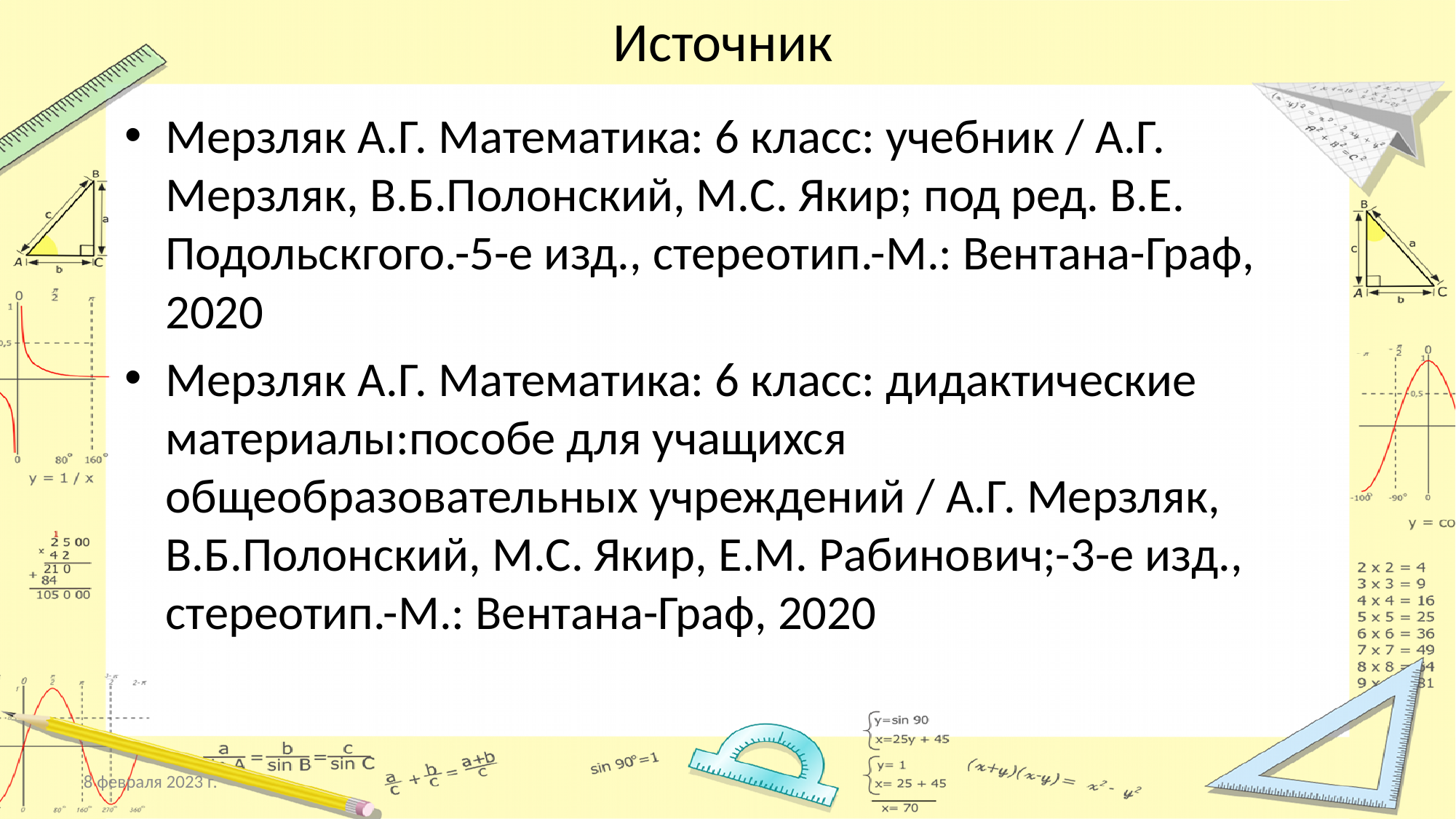

# Источник
Мерзляк А.Г. Математика: 6 класс: учебник / А.Г. Мерзляк, В.Б.Полонский, М.С. Якир; под ред. В.Е. Подольскгого.-5-е изд., стереотип.-М.: Вентана-Граф, 2020
Мерзляк А.Г. Математика: 6 класс: дидактические материалы:пособе для учащихся общеобразовательных учреждений / А.Г. Мерзляк, В.Б.Полонский, М.С. Якир, Е.М. Рабинович;-3-е изд., стереотип.-М.: Вентана-Граф, 2020

8 февраля 2023 г.